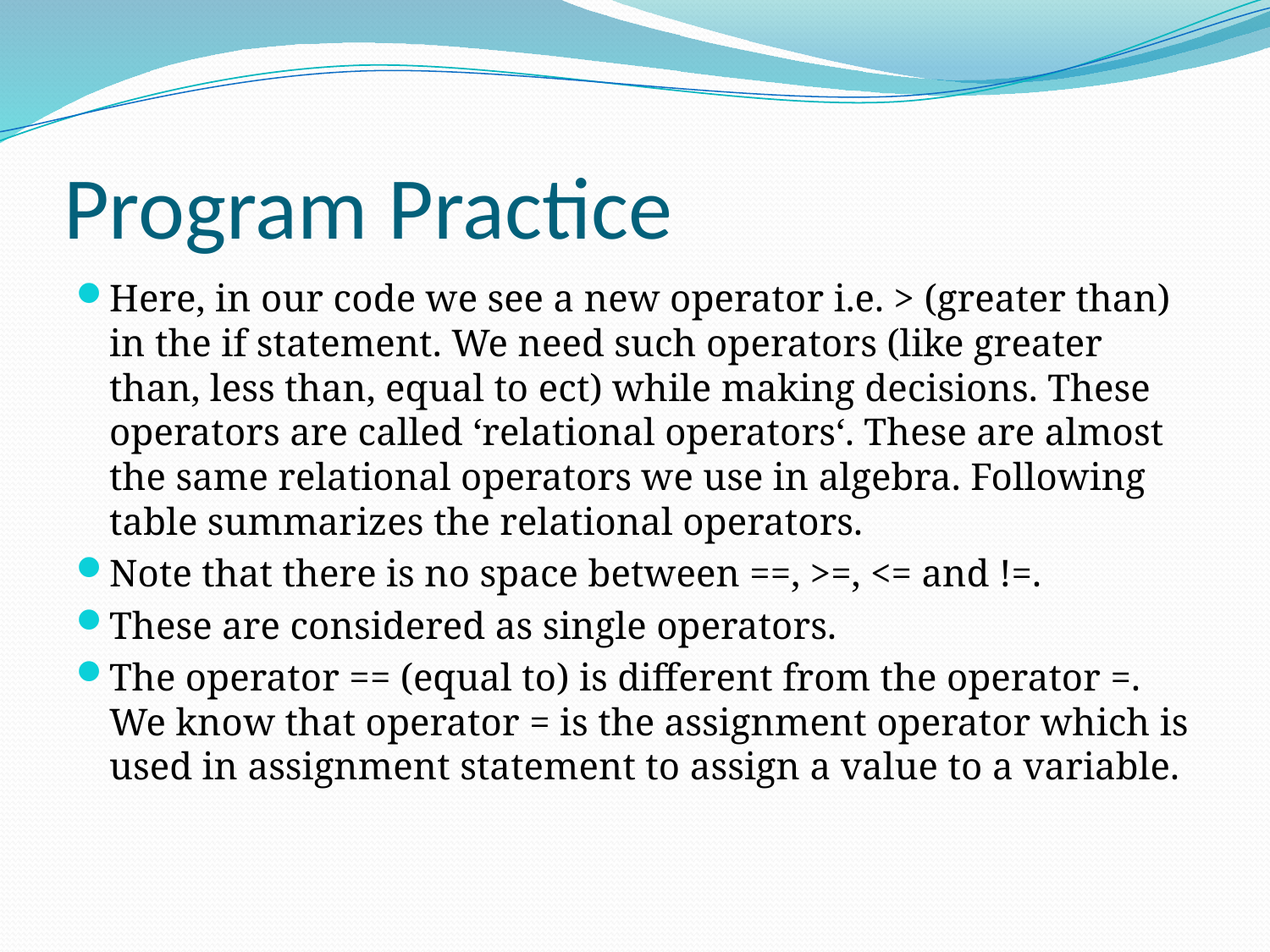

# Program Practice
Here, in our code we see a new operator i.e. > (greater than) in the if statement. We need such operators (like greater than, less than, equal to ect) while making decisions. These operators are called ‘relational operators‘. These are almost the same relational operators we use in algebra. Following table summarizes the relational operators.
Note that there is no space between ==, >=, <= and !=.
These are considered as single operators.
The operator == (equal to) is different from the operator =. We know that operator = is the assignment operator which is used in assignment statement to assign a value to a variable.